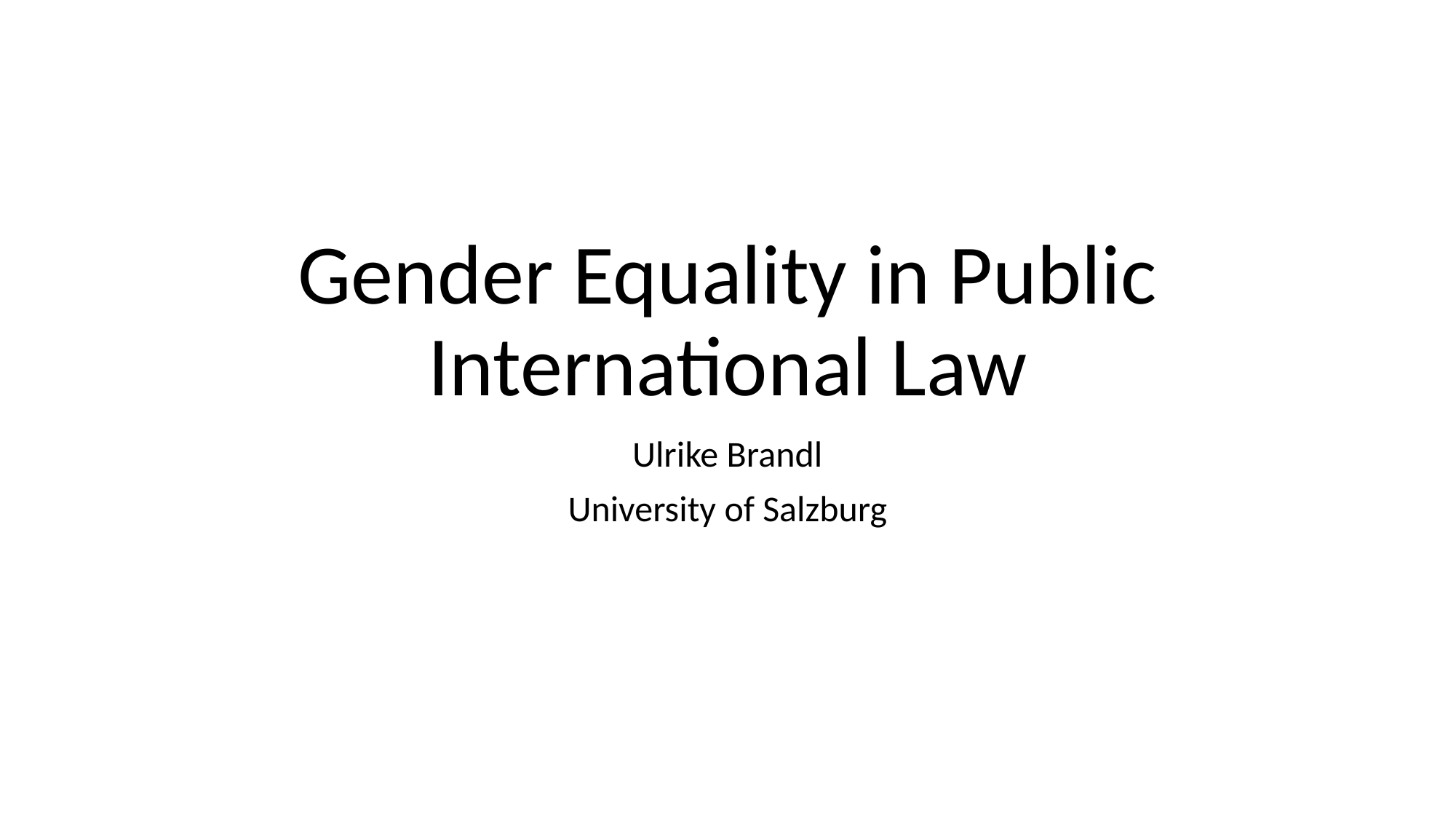

# Gender Equality in Public International Law
Ulrike Brandl
University of Salzburg